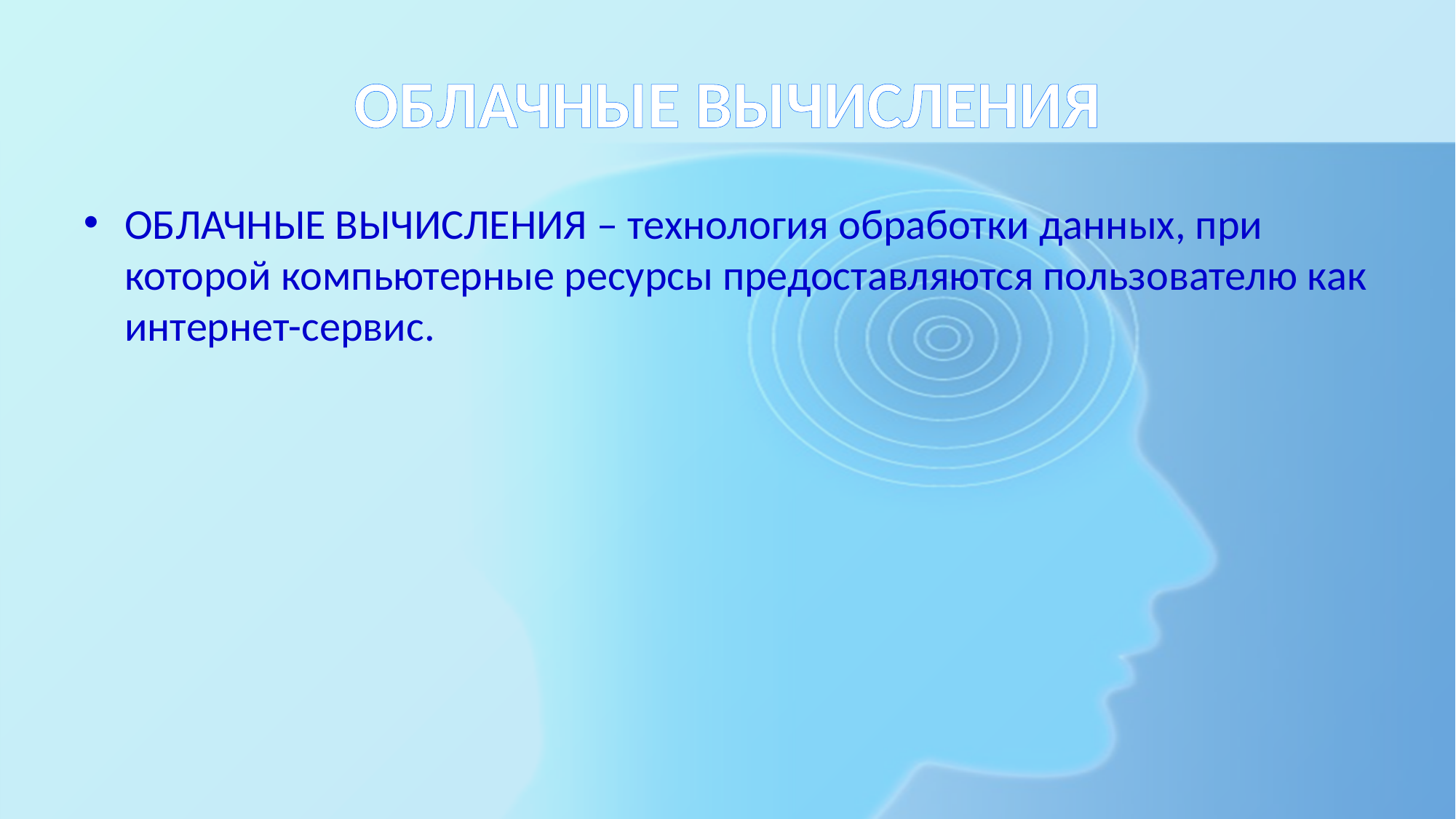

# ОБЛАЧНЫЕ ВЫЧИСЛЕНИЯ
ОБЛАЧНЫЕ ВЫЧИСЛЕНИЯ – технология обработки данных, при которой компьютерные ресурсы предоставляются пользователю как интернет-сервис.